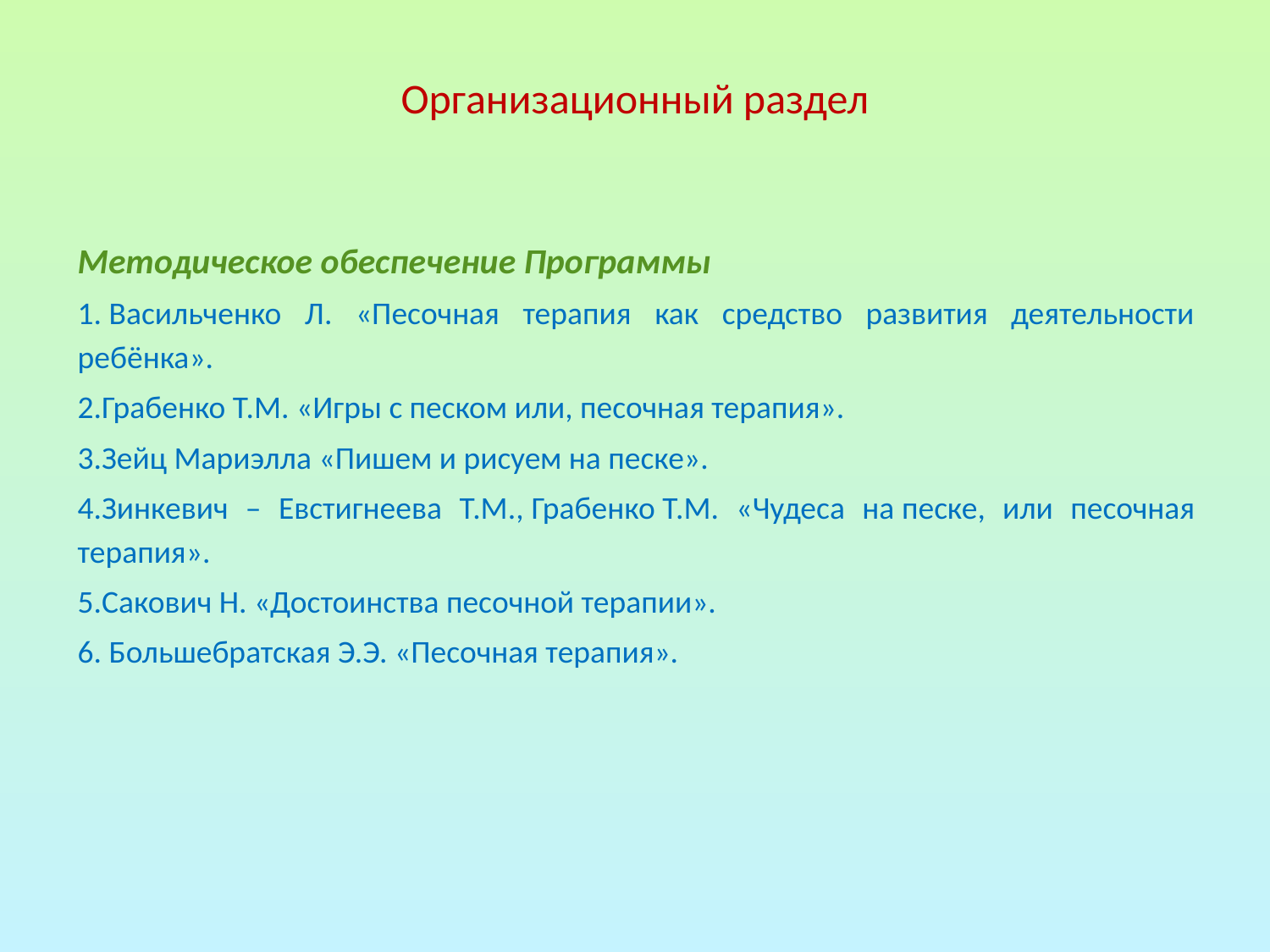

# Организационный раздел
Методическое обеспечение Программы
1. Васильченко Л. «Песочная терапия как средство развития деятельности ребёнка».
2.Грабенко Т.М. «Игры с песком или, песочная терапия».
3.Зейц Мариэлла «Пишем и рисуем на песке».
4.Зинкевич – Евстигнеева Т.М., Грабенко Т.М. «Чудеса на песке, или песочная терапия».
5.Сакович Н. «Достоинства песочной терапии».
6. Большебратская Э.Э. «Песочная терапия».